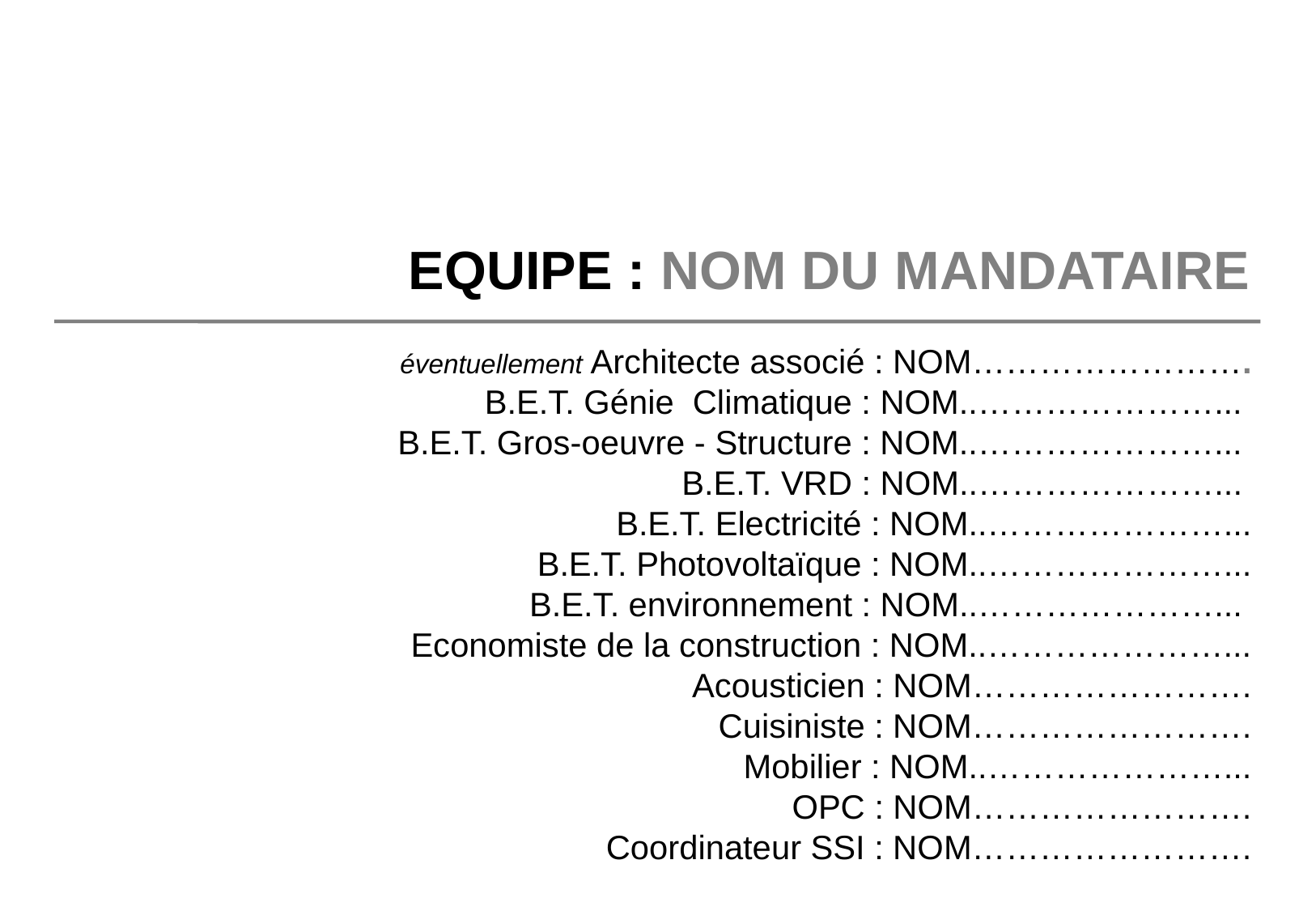

EQUIPE : NOM DU MANDATAIRE

éventuellement Architecte associé : NOM…………………….
B.E.T. Génie  Climatique : NOM..…………………...
B.E.T. Gros-oeuvre - Structure : NOM..…………………...
B.E.T. VRD : NOM..…………………...
B.E.T. Electricité : NOM..…………………...
B.E.T. Photovoltaïque : NOM..…………………...
B.E.T. environnement : NOM..…………………...
Economiste de la construction : NOM..…………………...
Acousticien : NOM…………………….
Cuisiniste : NOM…………………….
Mobilier : NOM..…………………...
OPC : NOM…………………….
Coordinateur SSI : NOM…………………….